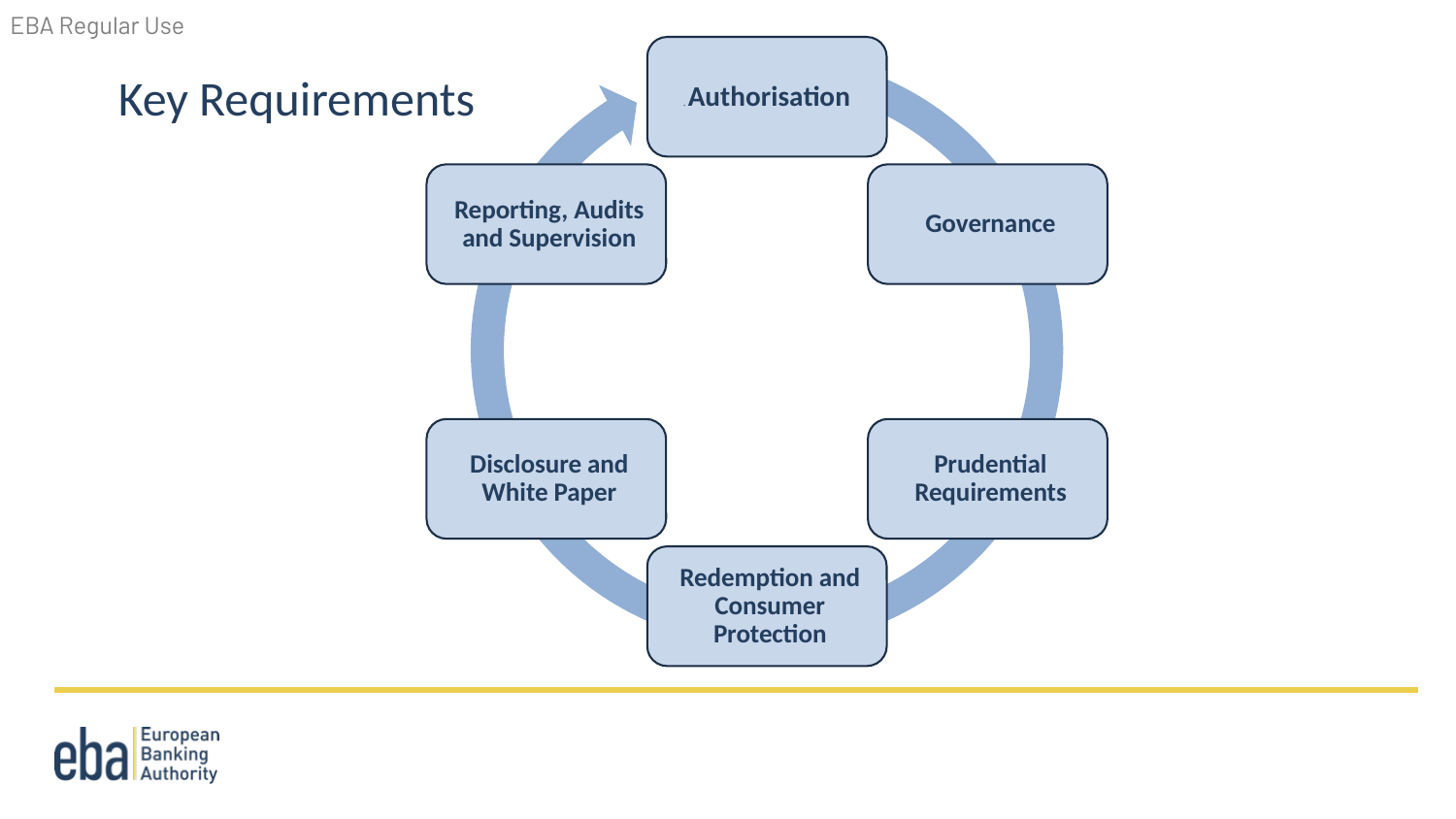

# Key Requirements
. Authorisation
Governance
Prudential Requirements
Redemption and Consumer Protection
Disclosure and White Paper
Reporting, Audits and Supervision